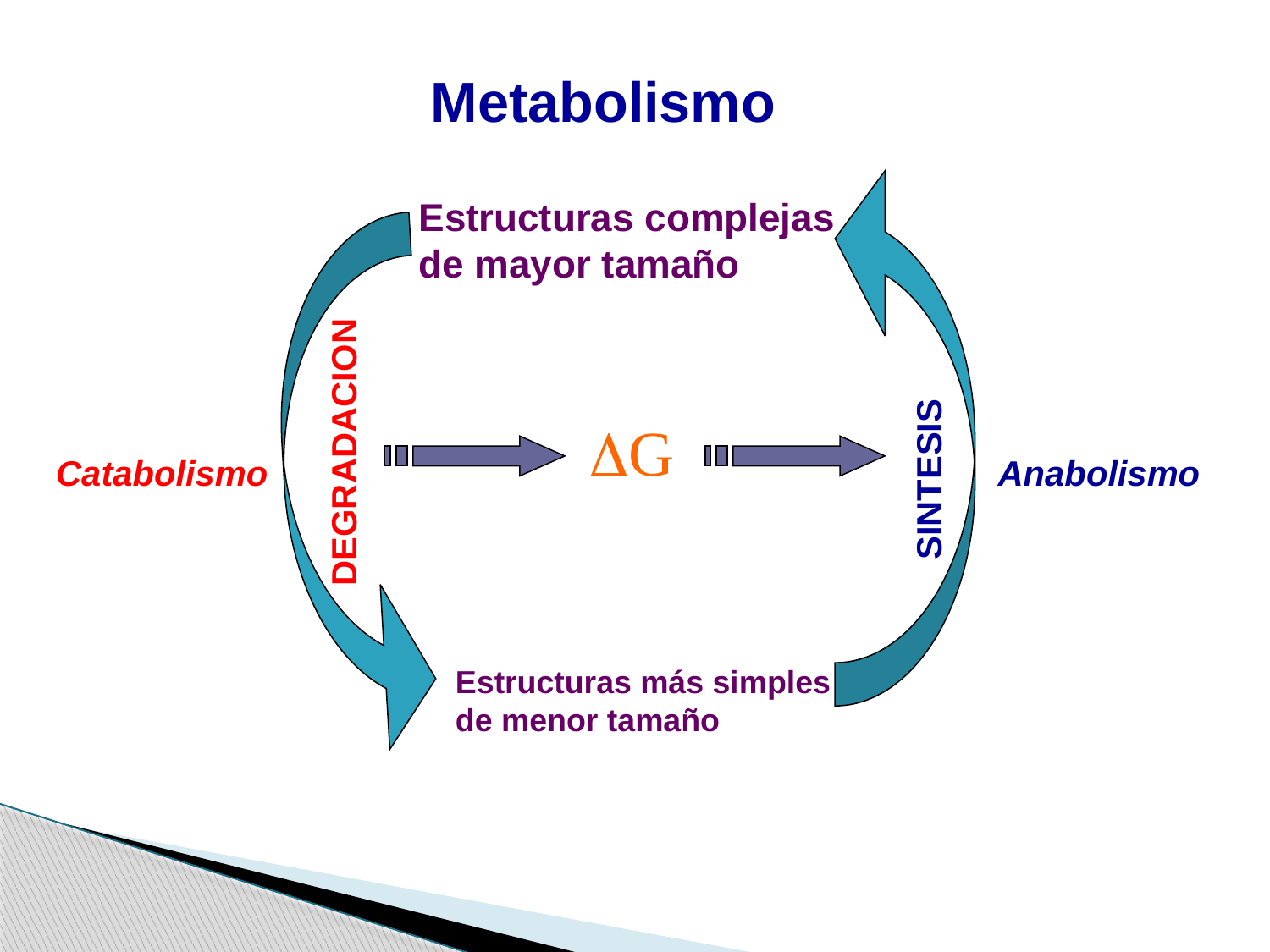

Metabolismo

SINTESIS
Estructuras complejas
de mayor tamaño

ΔG
DEGRADACION

Estructuras más simples
de menor tamaño
Catabolismo
Anabolismo